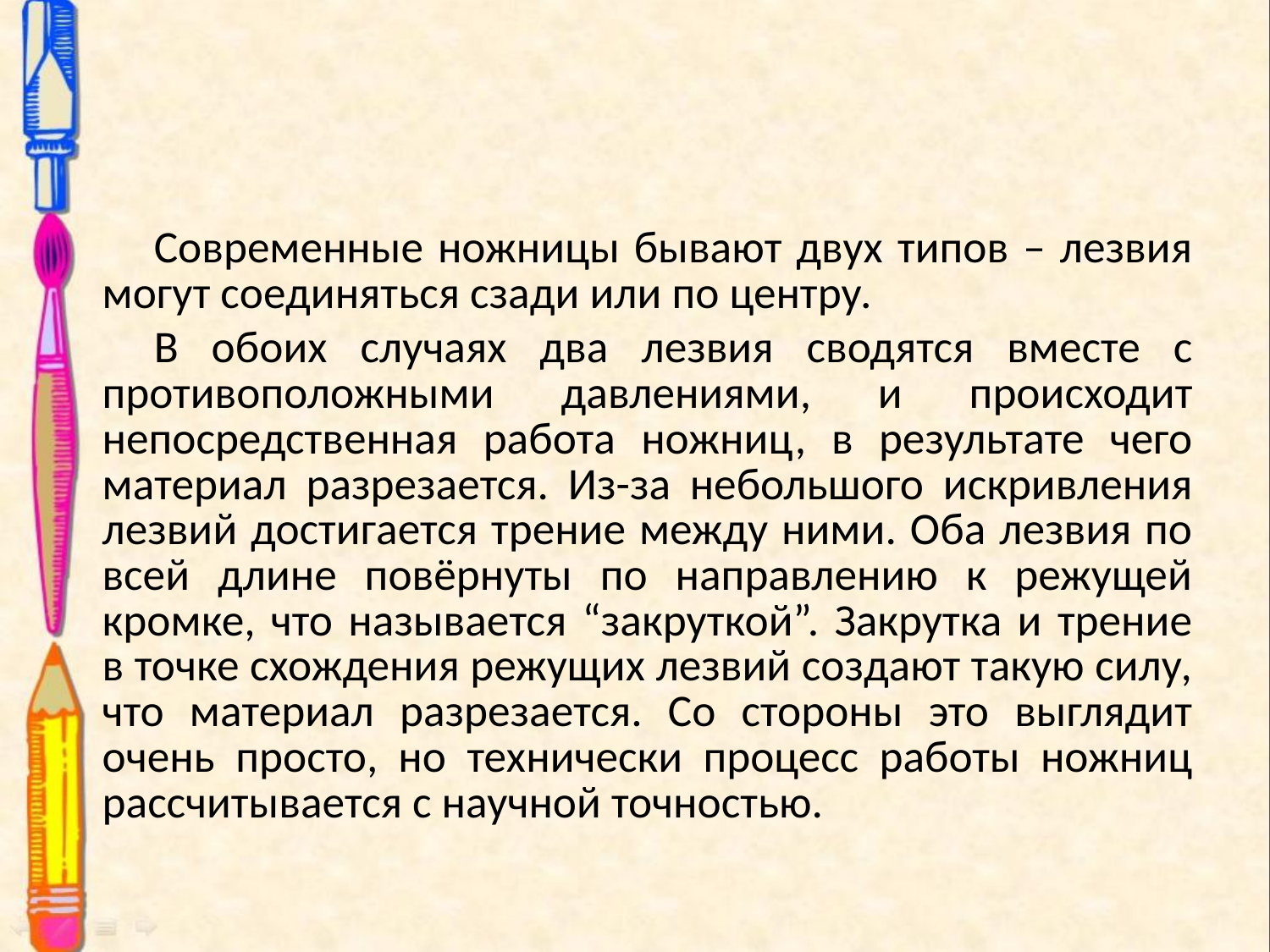

#
Современные ножницы бывают двух типов – лезвия могут соединяться сзади или по центру.
В обоих случаях два лезвия сводятся вместе с противоположными давлениями, и происходит непосредственная работа ножниц, в результате чего материал разрезается. Из-за небольшого искривления лезвий достигается трение между ними. Оба лезвия по всей длине повёрнуты по направлению к режущей кромке, что называется “закруткой”. Закрутка и трение в точке схождения режущих лезвий создают такую силу, что материал разрезается. Со стороны это выглядит очень просто, но технически процесс работы ножниц рассчитывается с научной точностью.